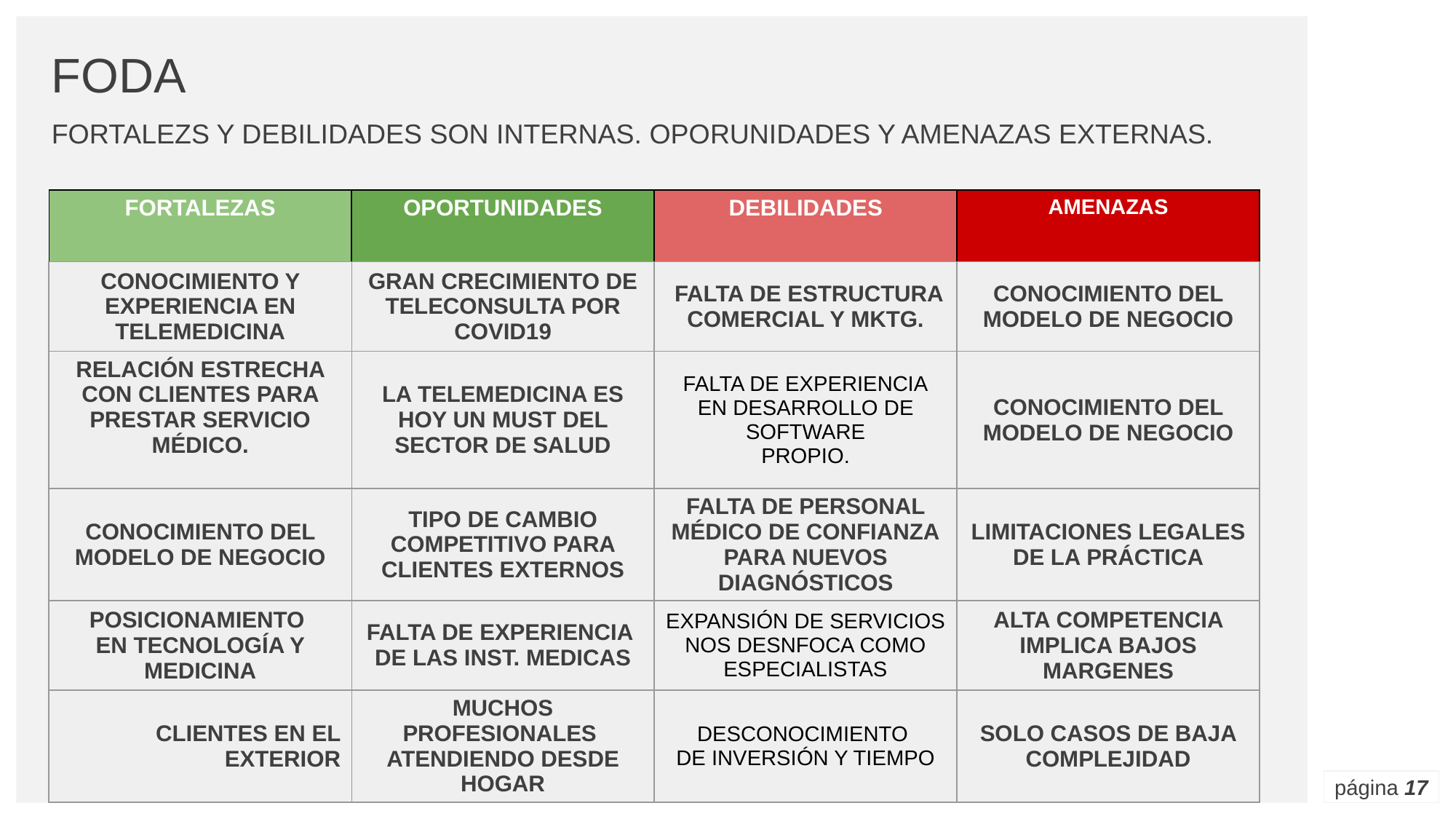

# FODA
FORTALEZS Y DEBILIDADES SON INTERNAS. OPORUNIDADES Y AMENAZAS EXTERNAS.
| FORTALEZAS | OPORTUNIDADES | DEBILIDADES | AMENAZAS |
| --- | --- | --- | --- |
| CONOCIMIENTO Y EXPERIENCIA EN TELEMEDICINA | GRAN CRECIMIENTO DE TELECONSULTA POR COVID19 | FALTA DE ESTRUCTURA COMERCIAL Y MKTG. | CONOCIMIENTO DEL MODELO DE NEGOCIO |
| RELACIÓN ESTRECHA CON CLIENTES PARA PRESTAR SERVICIO MÉDICO. | LA TELEMEDICINA ES HOY UN MUST DEL SECTOR DE SALUD | FALTA DE EXPERIENCIA EN DESARROLLO DE SOFTWARE PROPIO. | CONOCIMIENTO DEL MODELO DE NEGOCIO |
| CONOCIMIENTO DEL MODELO DE NEGOCIO | TIPO DE CAMBIO COMPETITIVO PARA CLIENTES EXTERNOS | FALTA DE PERSONAL MÉDICO DE CONFIANZA PARA NUEVOS DIAGNÓSTICOS | LIMITACIONES LEGALES DE LA PRÁCTICA |
| POSICIONAMIENTO EN TECNOLOGÍA Y MEDICINA | FALTA DE EXPERIENCIA DE LAS INST. MEDICAS | EXPANSIÓN DE SERVICIOS NOS DESNFOCA COMO ESPECIALISTAS | ALTA COMPETENCIA IMPLICA BAJOS MARGENES |
| CLIENTES EN EL EXTERIOR | MUCHOS PROFESIONALES ATENDIENDO DESDE HOGAR | DESCONOCIMIENTO DE INVERSIÓN Y TIEMPO | SOLO CASOS DE BAJA COMPLEJIDAD |
página 17